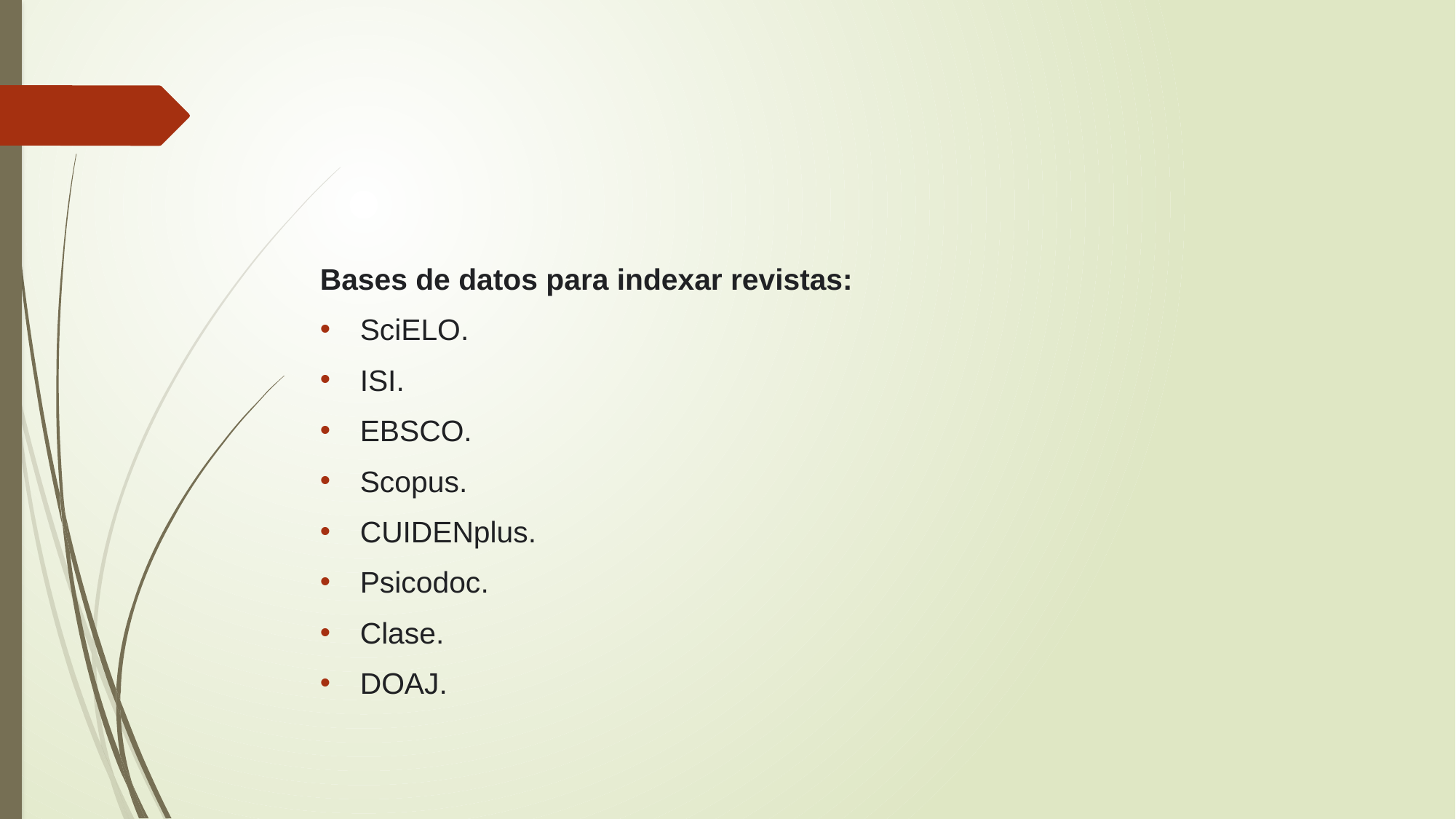

#
Bases de datos para indexar revistas:
SciELO.
ISI.
EBSCO.
Scopus.
CUIDENplus.
Psicodoc.
Clase.
DOAJ.